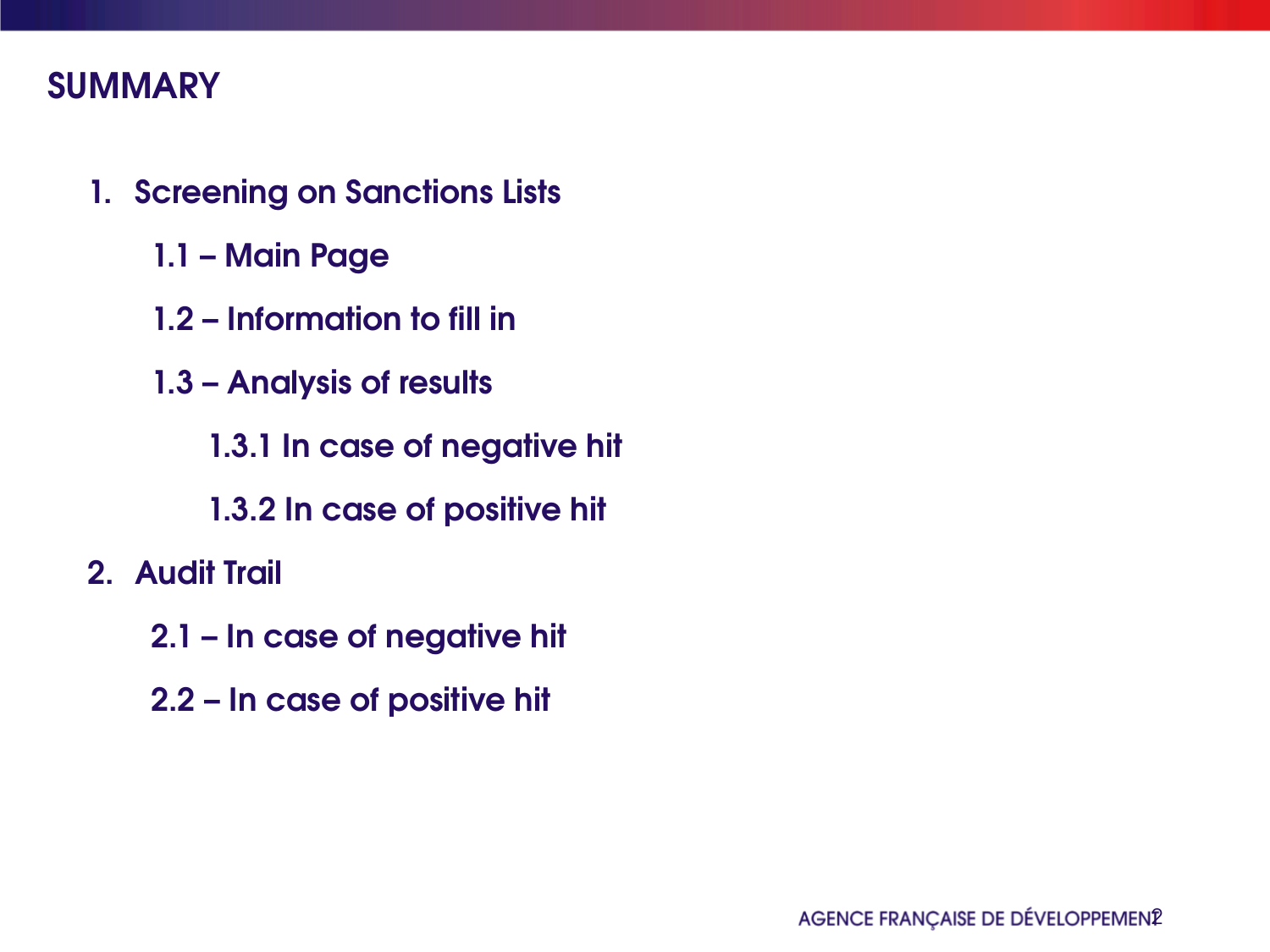

# SUMMARY
Screening on Sanctions Lists
1.1 – Main Page
1.2 – Information to fill in
1.3 – Analysis of results
1.3.1 In case of negative hit
1.3.2 In case of positive hit
Audit Trail
2.1 – In case of negative hit
2.2 – In case of positive hit